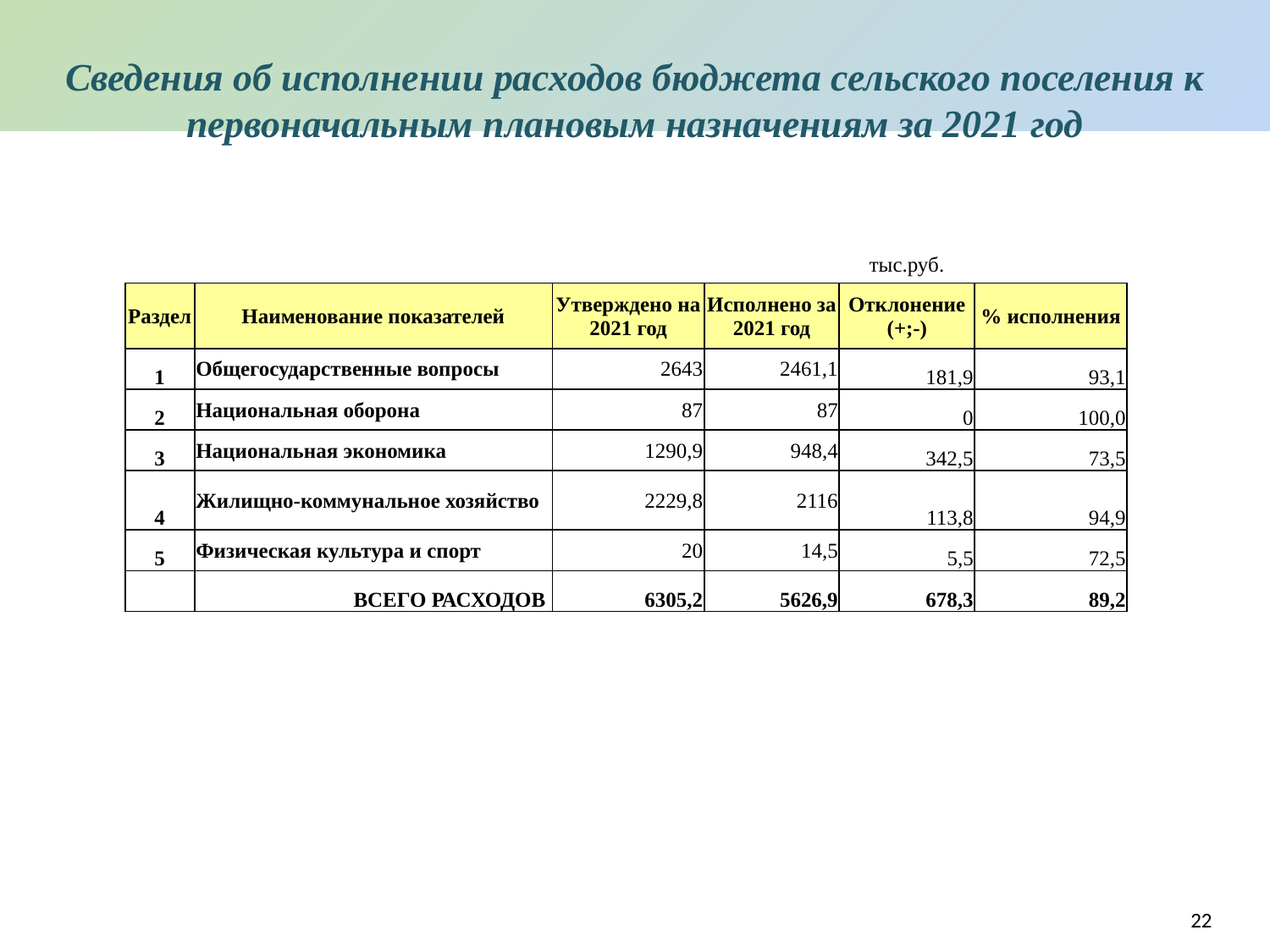

#
Сведения об исполнении расходов бюджета сельского поселения к первоначальным плановым назначениям за 2021 год
|  |  |  |  | тыс.руб. |  |
| --- | --- | --- | --- | --- | --- |
| Раздел | Наименование показателей | Утверждено на 2021 год | Исполнено за 2021 год | Отклонение (+;-) | % исполнения |
| 1 | Общегосударственные вопросы | 2643 | 2461,1 | 181,9 | 93,1 |
| 2 | Национальная оборона | 87 | 87 | 0 | 100,0 |
| 3 | Национальная экономика | 1290,9 | 948,4 | 342,5 | 73,5 |
| 4 | Жилищно-коммунальное хозяйство | 2229,8 | 2116 | 113,8 | 94,9 |
| 5 | Физическая культура и спорт | 20 | 14,5 | 5,5 | 72,5 |
|  | ВСЕГО РАСХОДОВ | 6305,2 | 5626,9 | 678,3 | 89,2 |
22